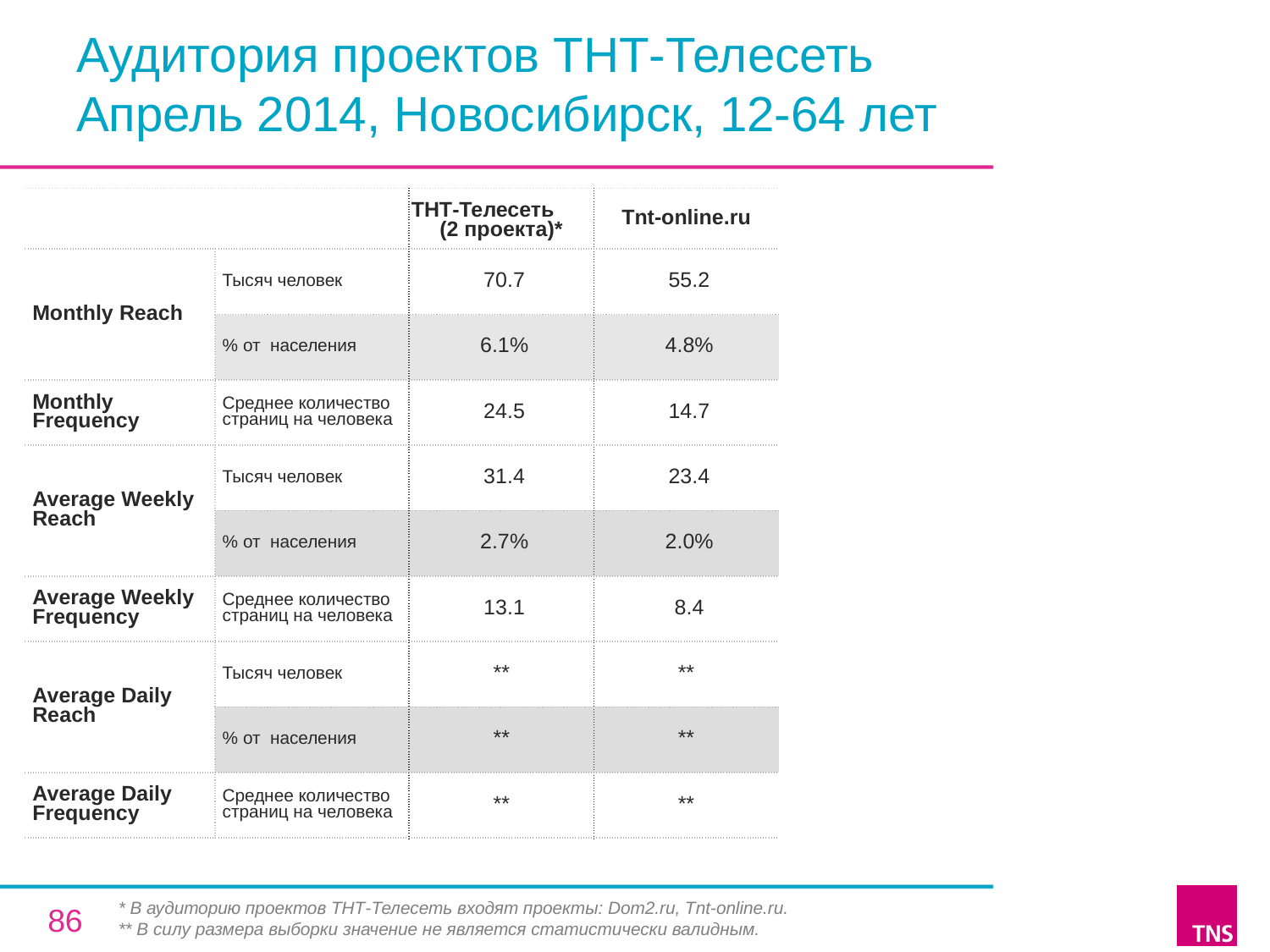

# Аудитория проектов ТНТ-Телесеть Апрель 2014, Новосибирск, 12-64 лет
|  |  | ТНТ-Телесеть (2 проекта)\* | Tnt-online.ru |
| --- | --- | --- | --- |
| Monthly Reach | Тысяч человек | 70.7 | 55.2 |
|  | % от населения | 6.1% | 4.8% |
| Monthly Frequency | Среднее количество страниц на человека | 24.5 | 14.7 |
| Average Weekly Reach | Тысяч человек | 31.4 | 23.4 |
|  | % от населения | 2.7% | 2.0% |
| Average Weekly Frequency | Среднее количество страниц на человека | 13.1 | 8.4 |
| Average Daily Reach | Тысяч человек | \*\* | \*\* |
|  | % от населения | \*\* | \*\* |
| Average Daily Frequency | Среднее количество страниц на человека | \*\* | \*\* |
* В аудиторию проектов ТНТ-Телесеть входят проекты: Dom2.ru, Tnt-online.ru.
** В силу размера выборки значение не является статистически валидным.
86